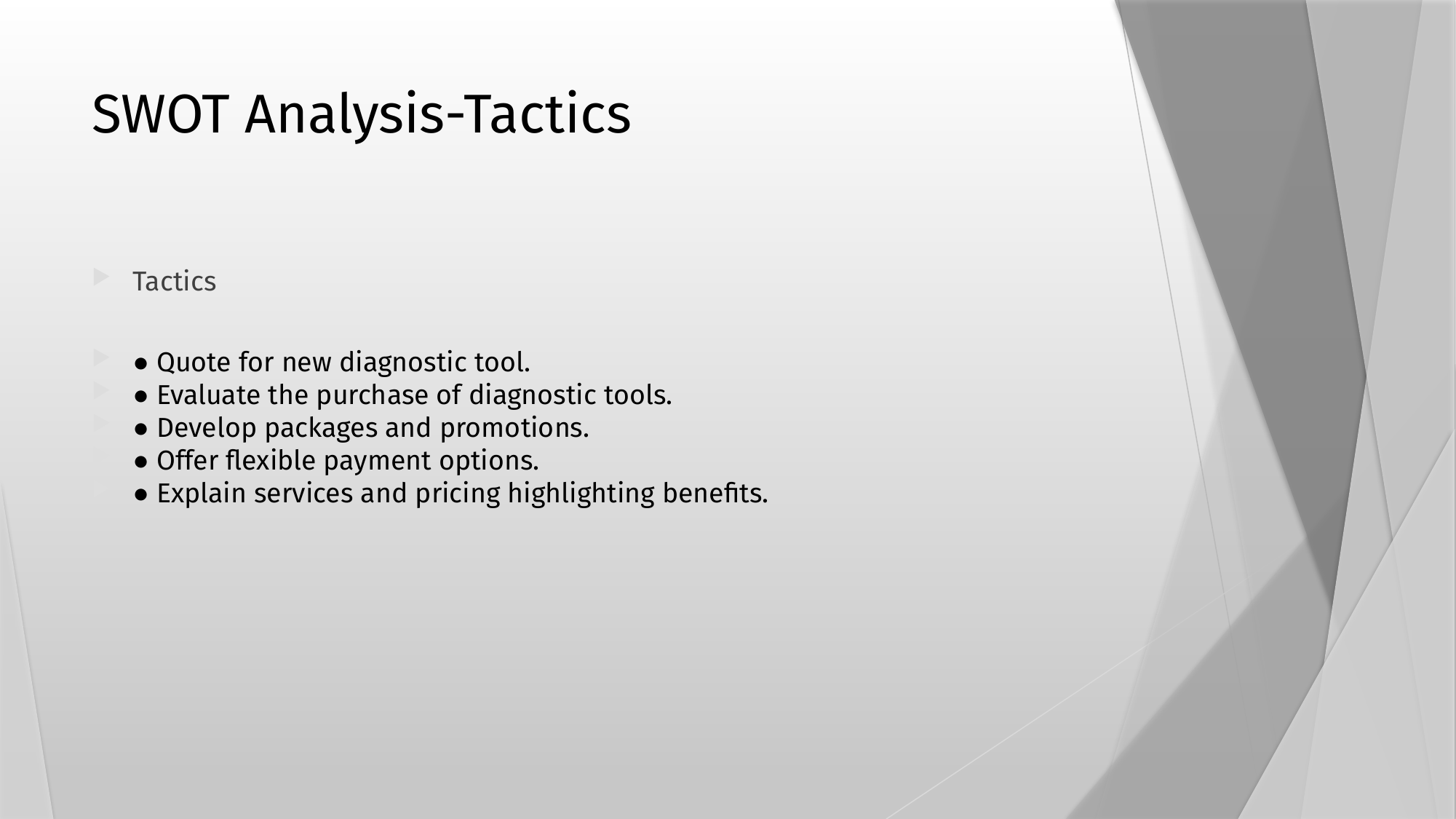

# SWOT Analysis-Tactics
Tactics

● Quote for new diagnostic tool.
● Evaluate the purchase of diagnostic tools.
● Develop packages and promotions.
● Offer flexible payment options.
● Explain services and pricing highlighting benefits.